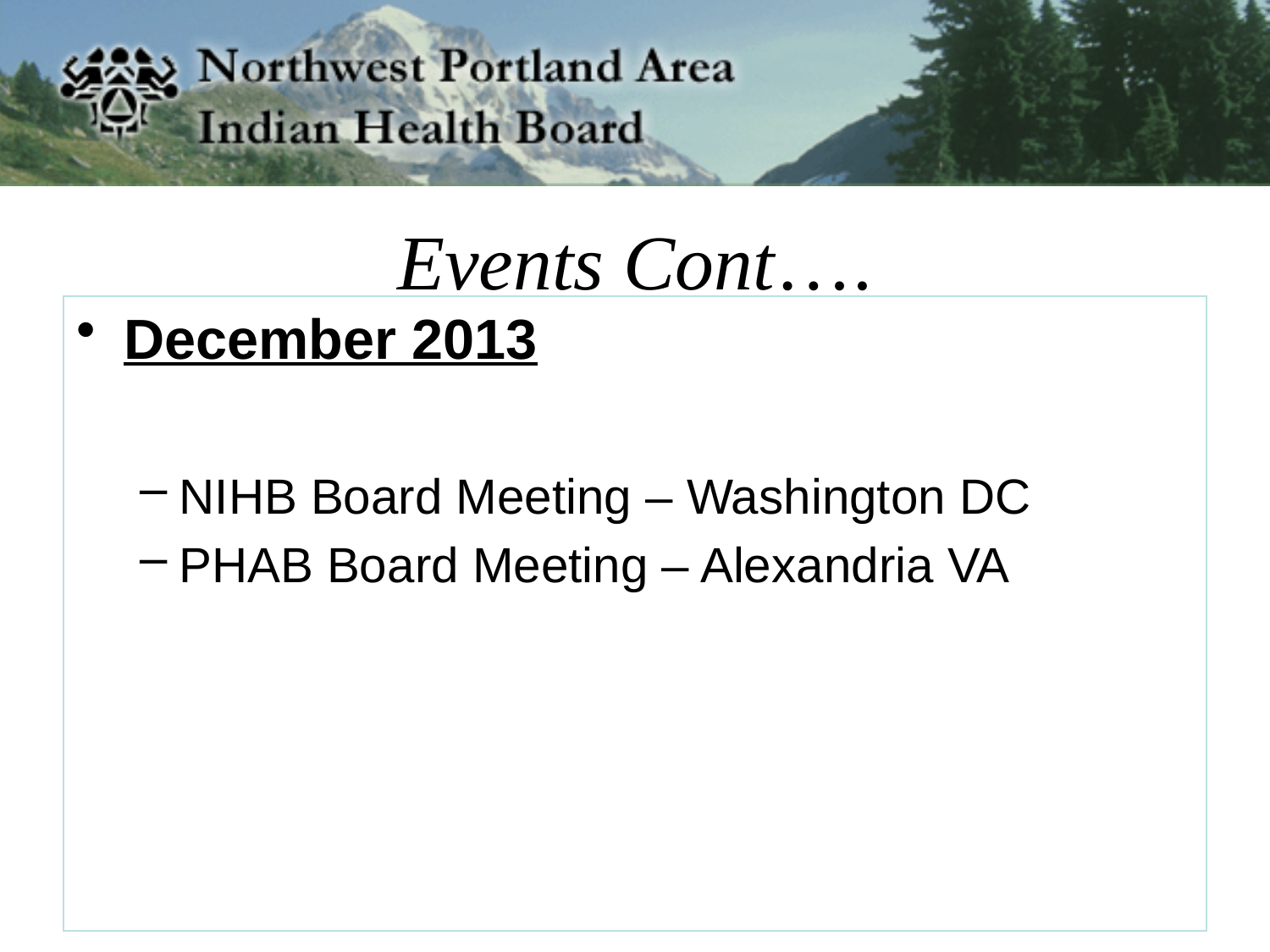

# Events Cont….
December 2013

NIHB Board Meeting – Washington DC
PHAB Board Meeting – Alexandria VA